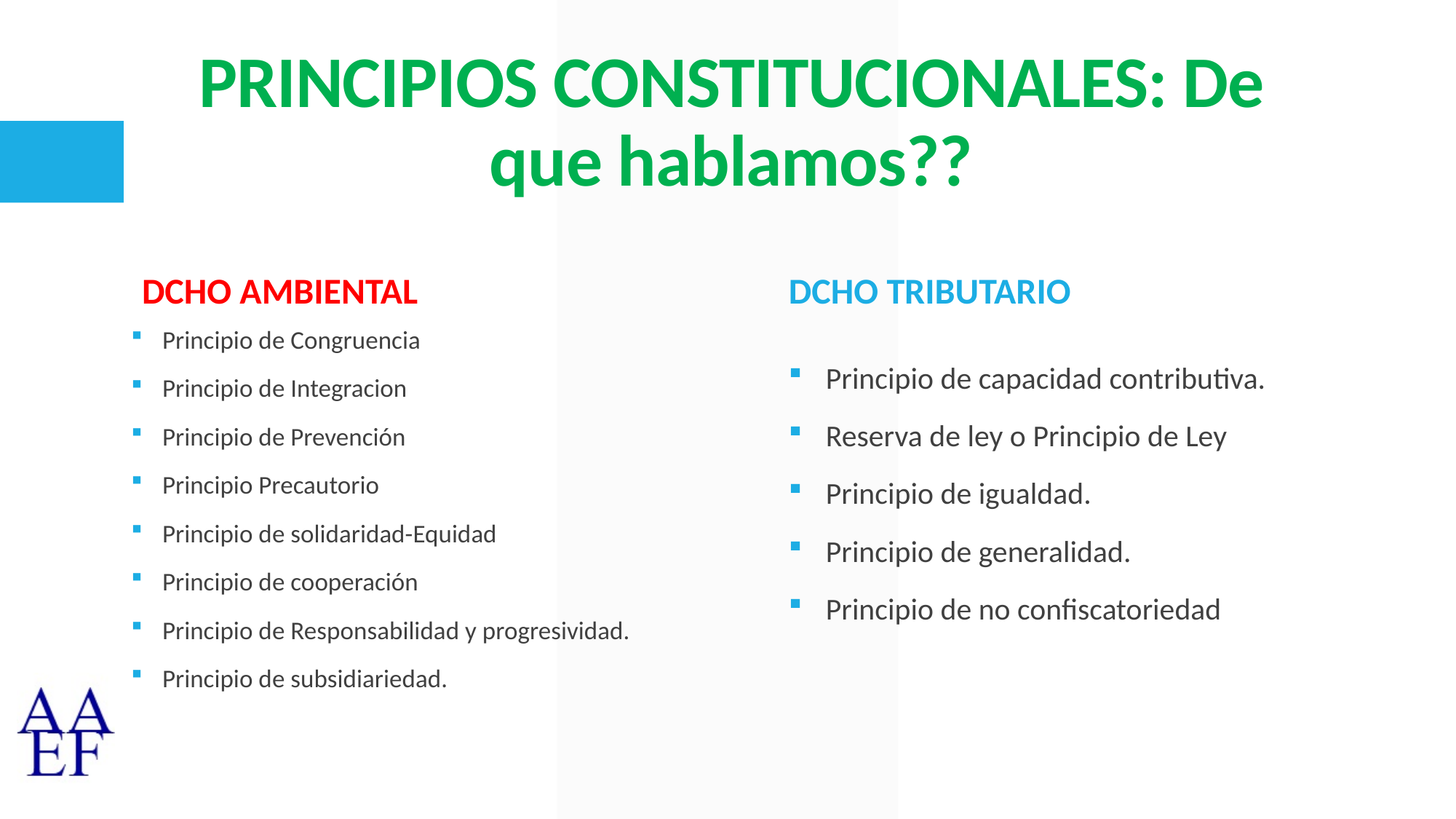

# PRINCIPIOS CONSTITUCIONALES: De que hablamos??
Dcho ambiental
DCHO TRIBUTARIO
Principio de Congruencia
Principio de Integracion
Principio de Prevención
Principio Precautorio
Principio de solidaridad-Equidad
Principio de cooperación
Principio de Responsabilidad y progresividad.
Principio de subsidiariedad.

Principio de capacidad contributiva.
Reserva de ley o Principio de Ley
Principio de igualdad.
Principio de generalidad.
Principio de no confiscatoriedad